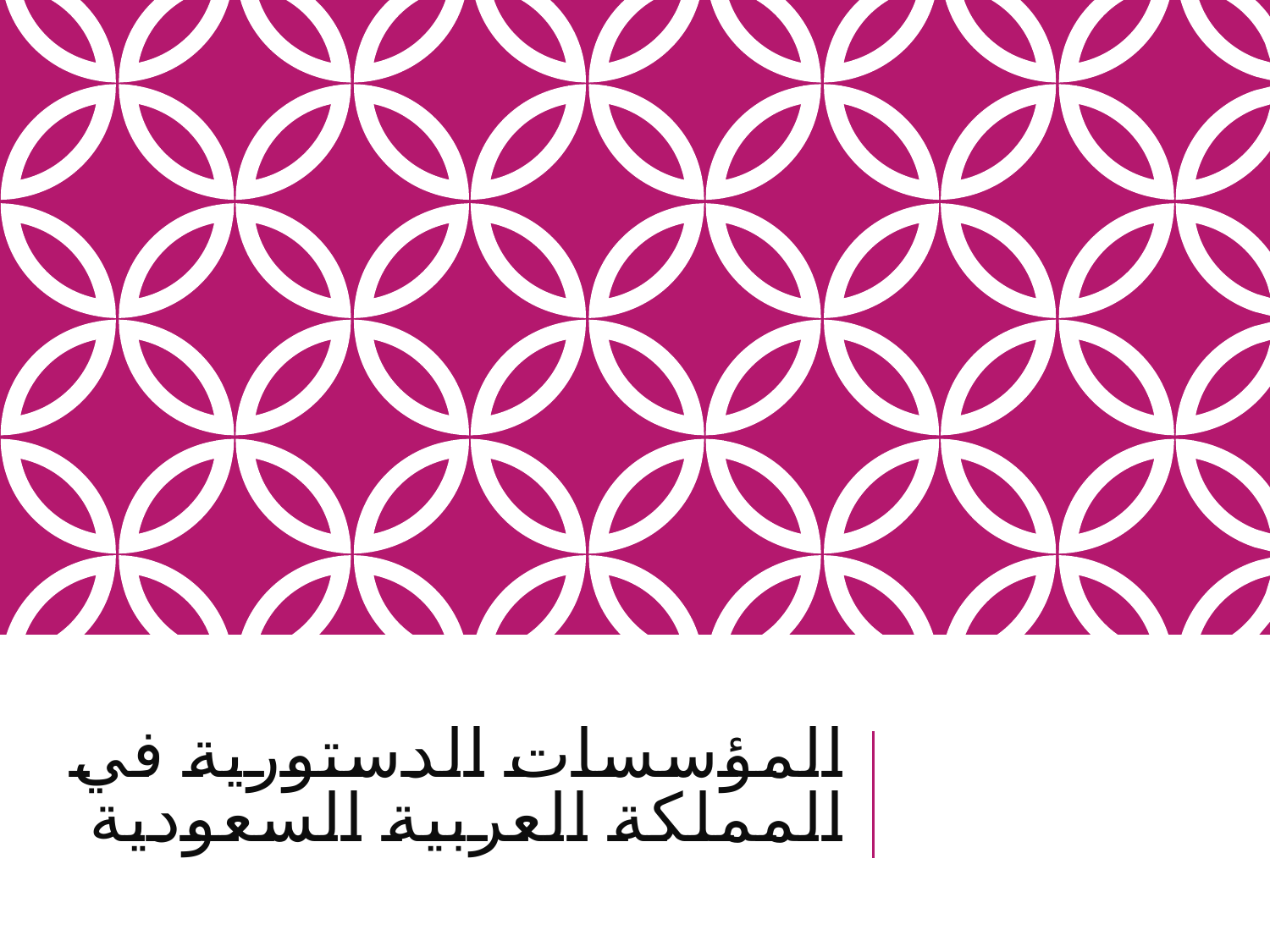

# المؤسسات الدستورية في المملكة العربية السعودية